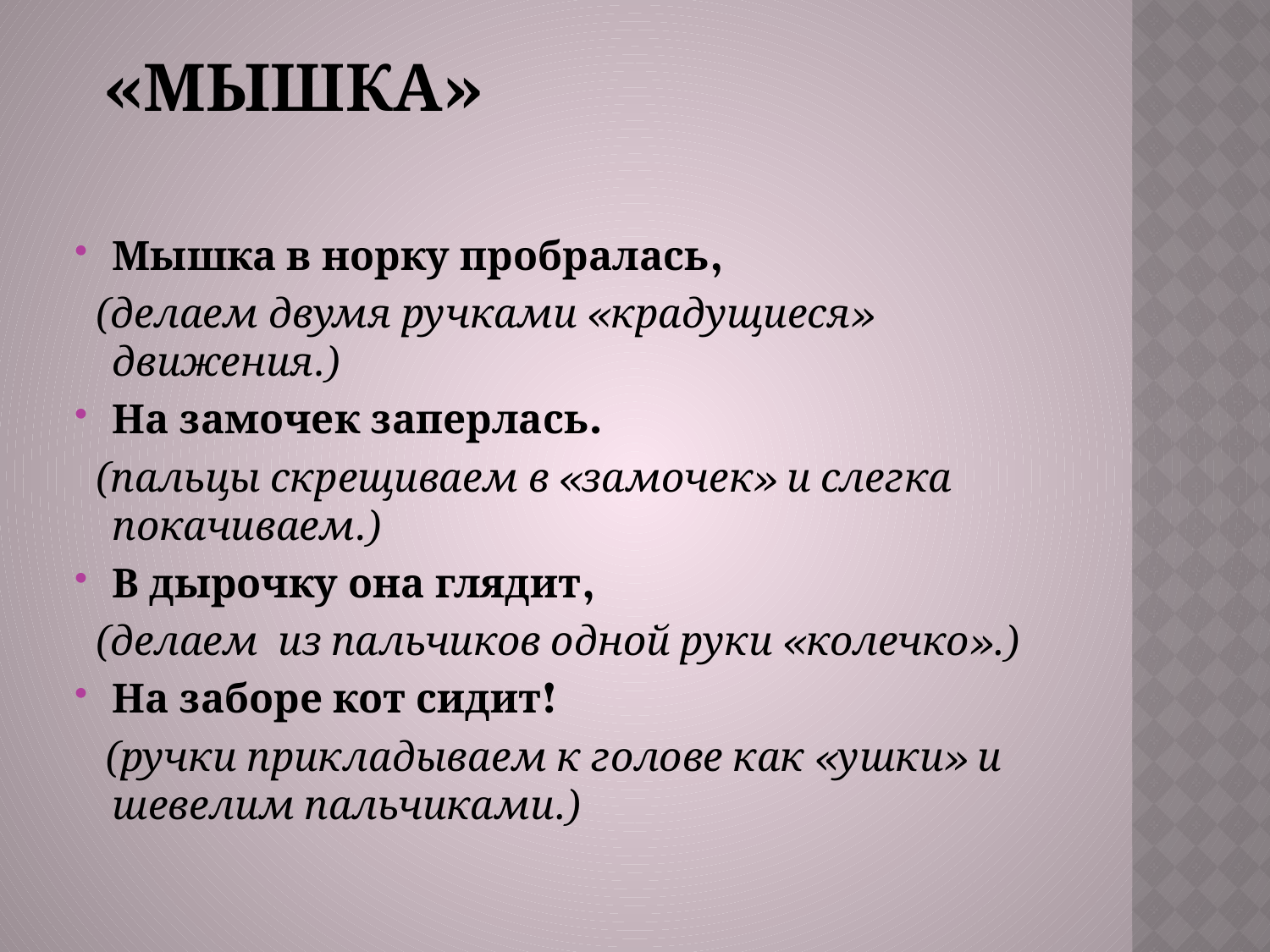

# «Мышка»
Мышка в норку пробралась,
  (делаем двумя ручками «крадущиеся» движения.)
На замочек заперлась.
  (пальцы скрещиваем в «замочек» и слегка покачиваем.)
В дырочку она глядит,
  (делаем  из пальчиков одной руки «колечко».)
На заборе кот сидит!
   (ручки прикладываем к голове как «ушки» и шевелим пальчиками.)